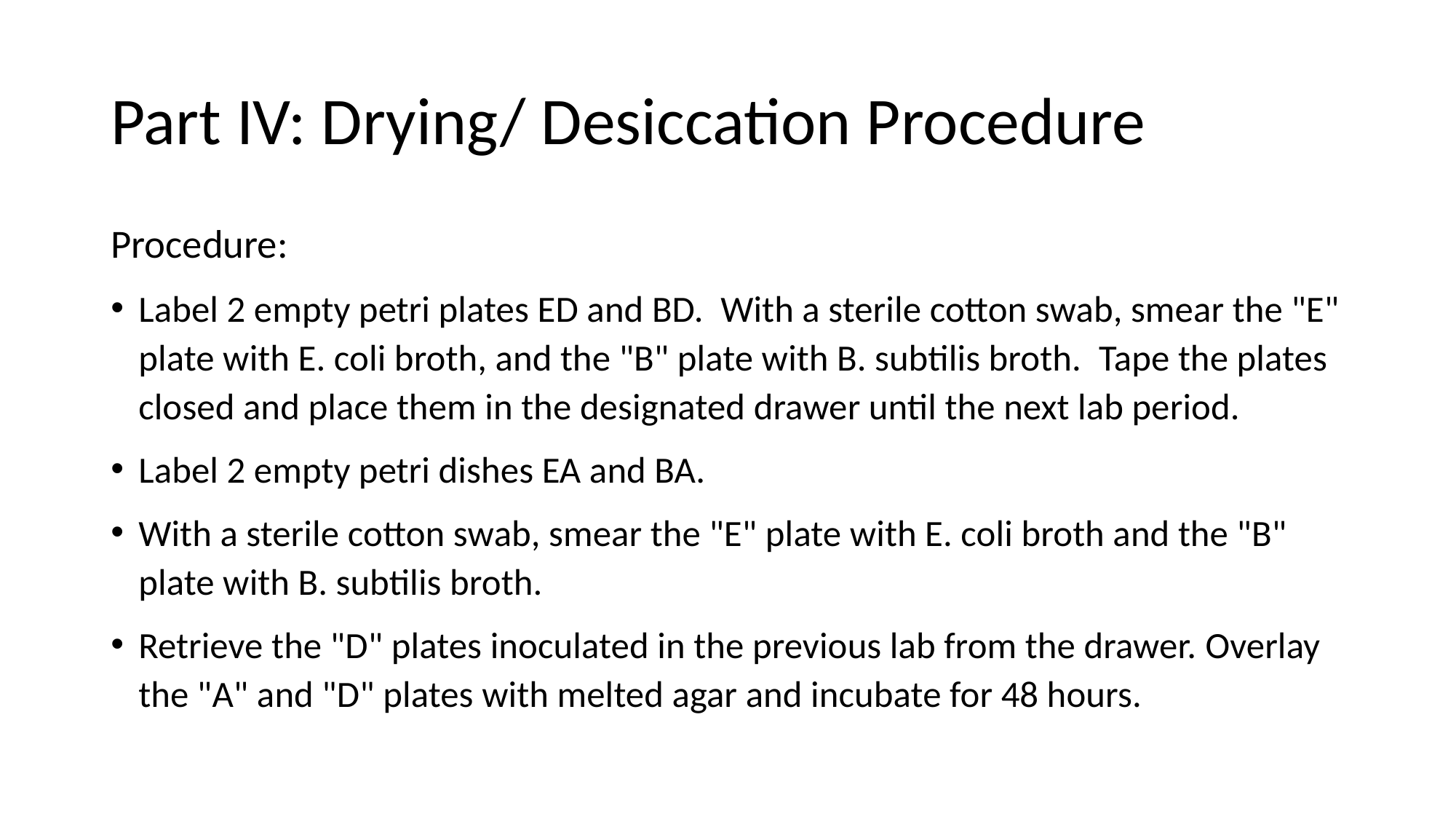

# Part IV: Drying/ Desiccation Procedure
Procedure:
Label 2 empty petri plates ED and BD.  With a sterile cotton swab, smear the "E" plate with E. coli broth, and the "B" plate with B. subtilis broth.  Tape the plates closed and place them in the designated drawer until the next lab period.
Label 2 empty petri dishes EA and BA.
With a sterile cotton swab, smear the "E" plate with E. coli broth and the "B" plate with B. subtilis broth.
Retrieve the "D" plates inoculated in the previous lab from the drawer. Overlay the "A" and "D" plates with melted agar and incubate for 48 hours.